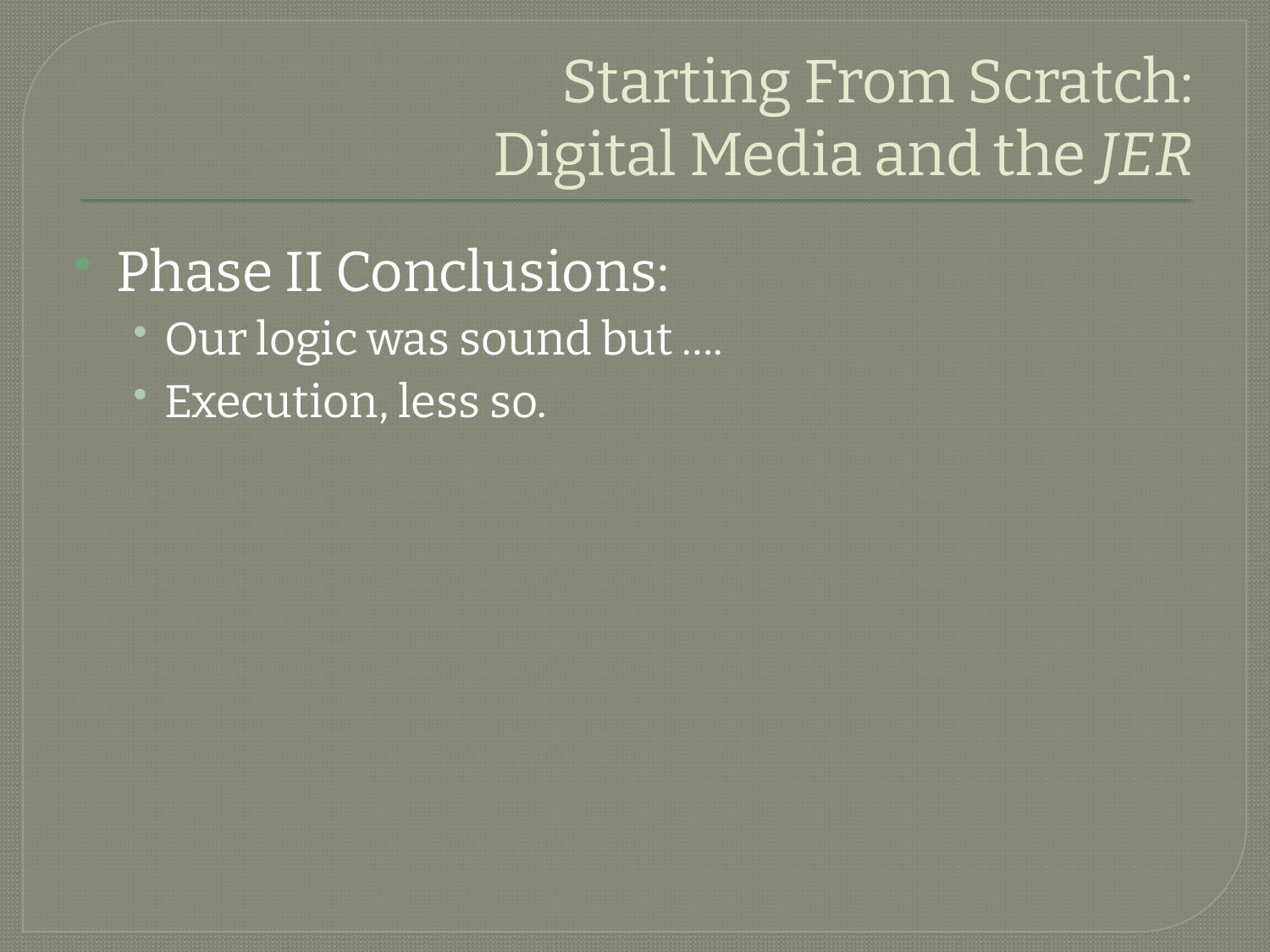

# Starting From Scratch: Digital Media and the JER
Phase II Conclusions:
Our logic was sound but ….
Execution, less so.